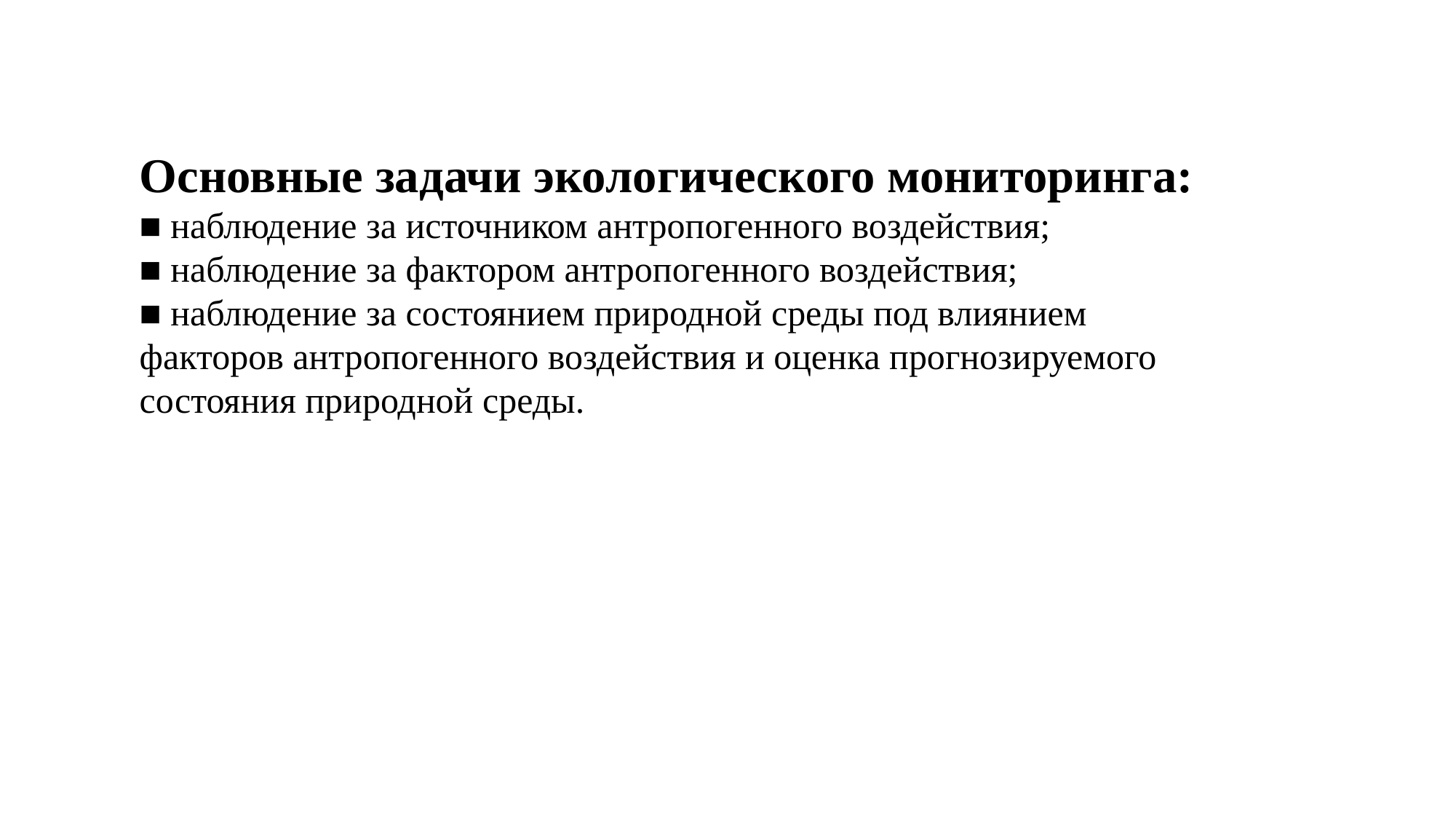

Основные задачи экологического мониторинга:
■ наблюдение за источником антропогенного воздействия;
■ наблюдение за фактором антропогенного воздействия;
■ наблюдение за состоянием природной среды под влиянием факторов антропогенного воздействия и оценка прогнозируемого состояния природной среды.